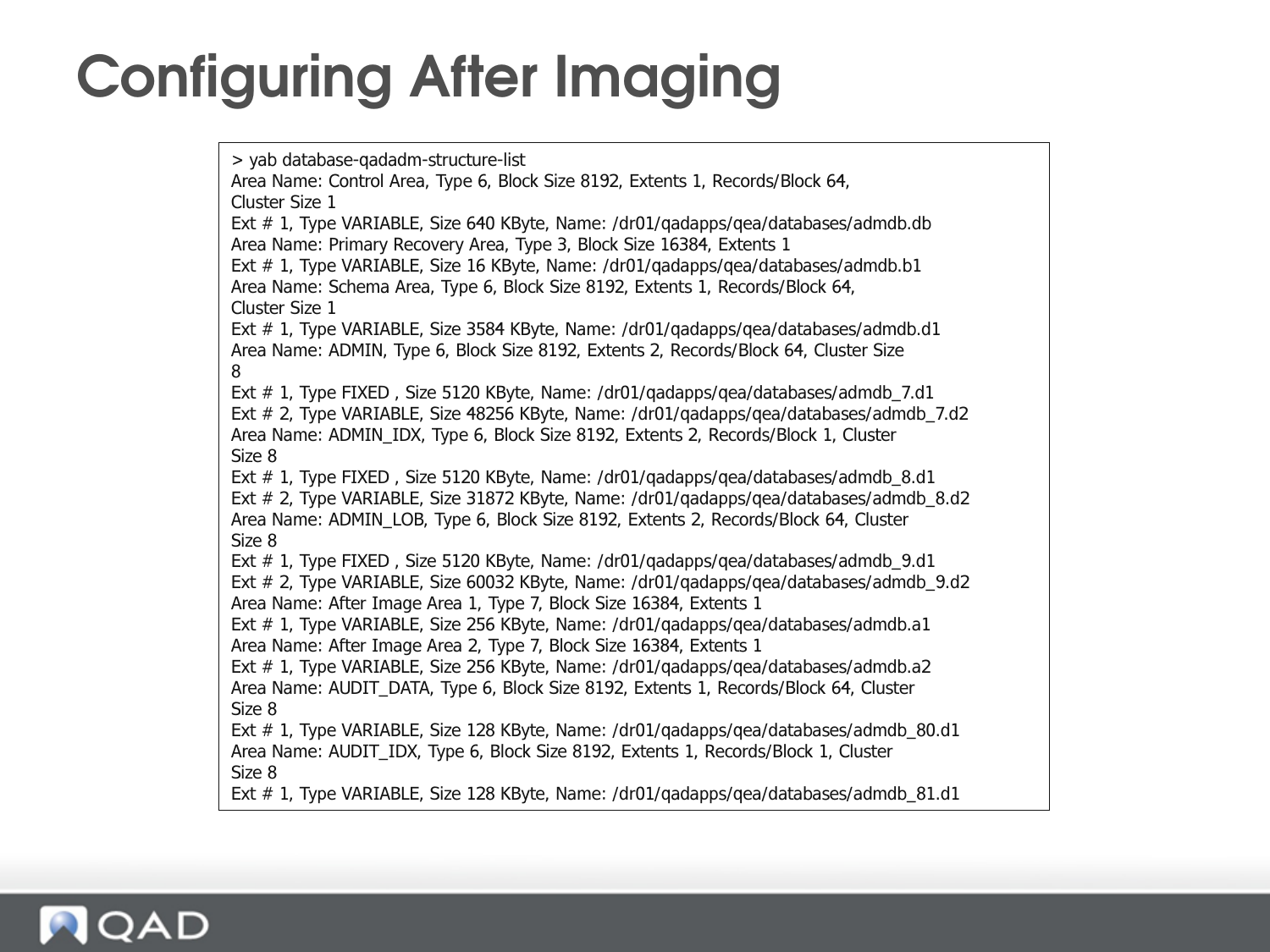

# Configuring After Imaging
> yab database-qadadm-structure-list
Area Name: Control Area, Type 6, Block Size 8192, Extents 1, Records/Block 64,
Cluster Size 1
Ext # 1, Type VARIABLE, Size 640 KByte, Name: /dr01/qadapps/qea/databases/admdb.db
Area Name: Primary Recovery Area, Type 3, Block Size 16384, Extents 1
Ext # 1, Type VARIABLE, Size 16 KByte, Name: /dr01/qadapps/qea/databases/admdb.b1
Area Name: Schema Area, Type 6, Block Size 8192, Extents 1, Records/Block 64,
Cluster Size 1
Ext # 1, Type VARIABLE, Size 3584 KByte, Name: /dr01/qadapps/qea/databases/admdb.d1
Area Name: ADMIN, Type 6, Block Size 8192, Extents 2, Records/Block 64, Cluster Size
8
Ext # 1, Type FIXED , Size 5120 KByte, Name: /dr01/qadapps/qea/databases/admdb_7.d1
Ext # 2, Type VARIABLE, Size 48256 KByte, Name: /dr01/qadapps/qea/databases/admdb_7.d2
Area Name: ADMIN_IDX, Type 6, Block Size 8192, Extents 2, Records/Block 1, Cluster
Size 8
Ext # 1, Type FIXED , Size 5120 KByte, Name: /dr01/qadapps/qea/databases/admdb_8.d1
Ext # 2, Type VARIABLE, Size 31872 KByte, Name: /dr01/qadapps/qea/databases/admdb_8.d2
Area Name: ADMIN_LOB, Type 6, Block Size 8192, Extents 2, Records/Block 64, Cluster
Size 8
Ext # 1, Type FIXED , Size 5120 KByte, Name: /dr01/qadapps/qea/databases/admdb_9.d1
Ext # 2, Type VARIABLE, Size 60032 KByte, Name: /dr01/qadapps/qea/databases/admdb_9.d2
Area Name: After Image Area 1, Type 7, Block Size 16384, Extents 1
Ext # 1, Type VARIABLE, Size 256 KByte, Name: /dr01/qadapps/qea/databases/admdb.a1
Area Name: After Image Area 2, Type 7, Block Size 16384, Extents 1
Ext # 1, Type VARIABLE, Size 256 KByte, Name: /dr01/qadapps/qea/databases/admdb.a2
Area Name: AUDIT_DATA, Type 6, Block Size 8192, Extents 1, Records/Block 64, Cluster
Size 8
Ext # 1, Type VARIABLE, Size 128 KByte, Name: /dr01/qadapps/qea/databases/admdb_80.d1
Area Name: AUDIT_IDX, Type 6, Block Size 8192, Extents 1, Records/Block 1, Cluster
Size 8
Ext # 1, Type VARIABLE, Size 128 KByte, Name: /dr01/qadapps/qea/databases/admdb_81.d1